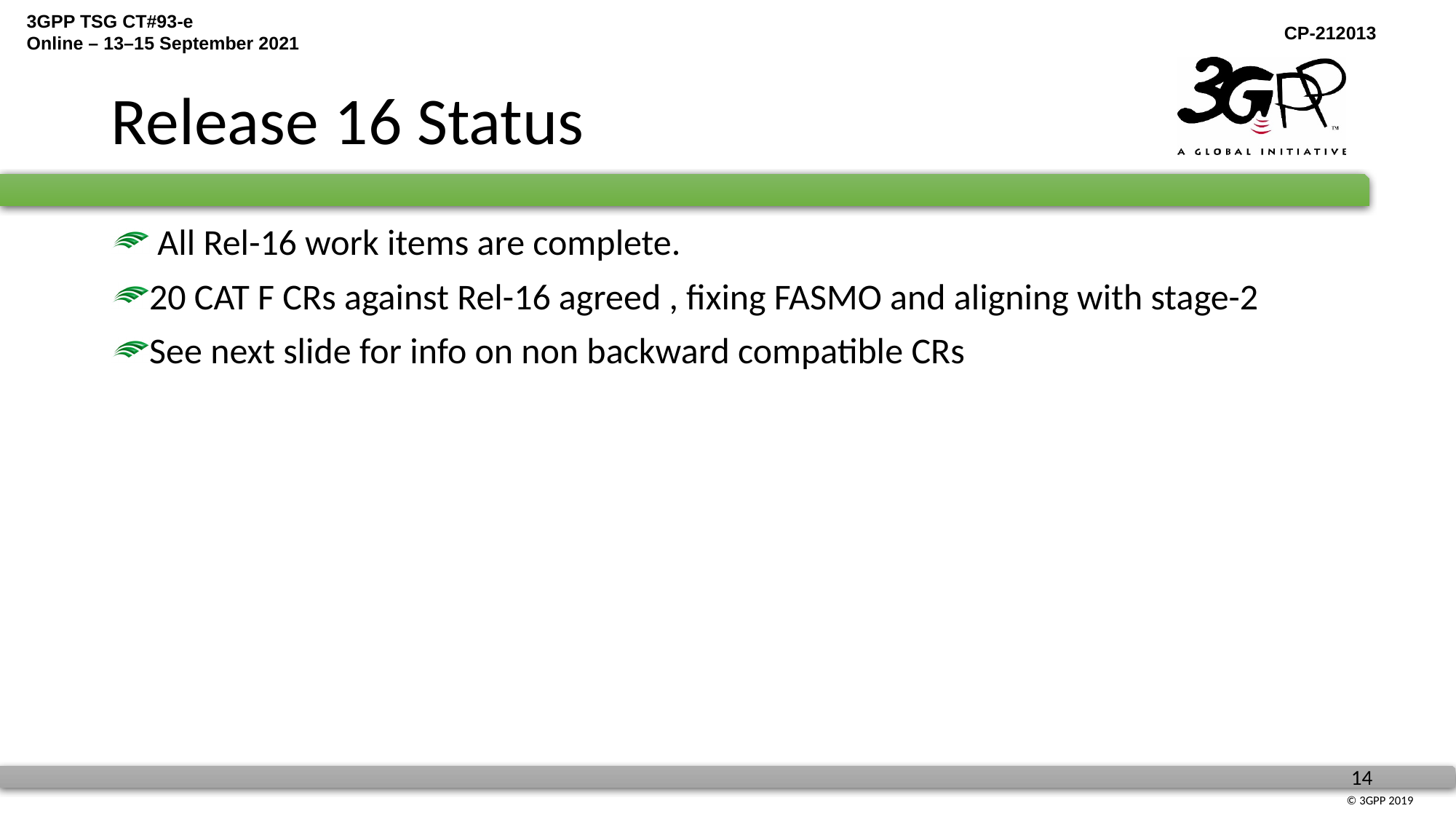

# Release 16 Status
 All Rel-16 work items are complete.
20 CAT F CRs against Rel-16 agreed , fixing FASMO and aligning with stage-2
See next slide for info on non backward compatible CRs